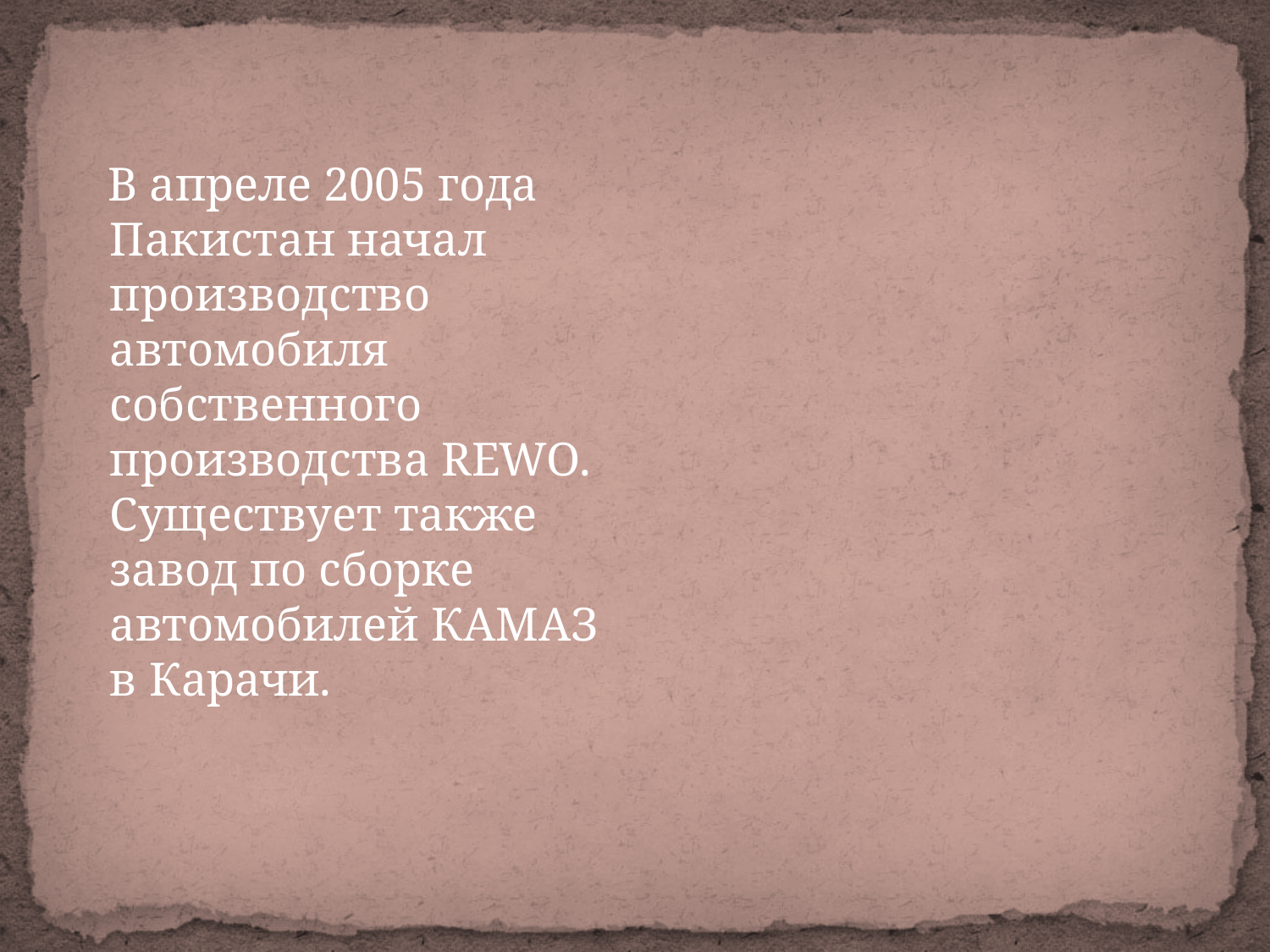

В апреле 2005 года Пакистан начал производство автомобиля собственного производства REWO. Существует также завод по сборке автомобилей КАМАЗ в Карачи.